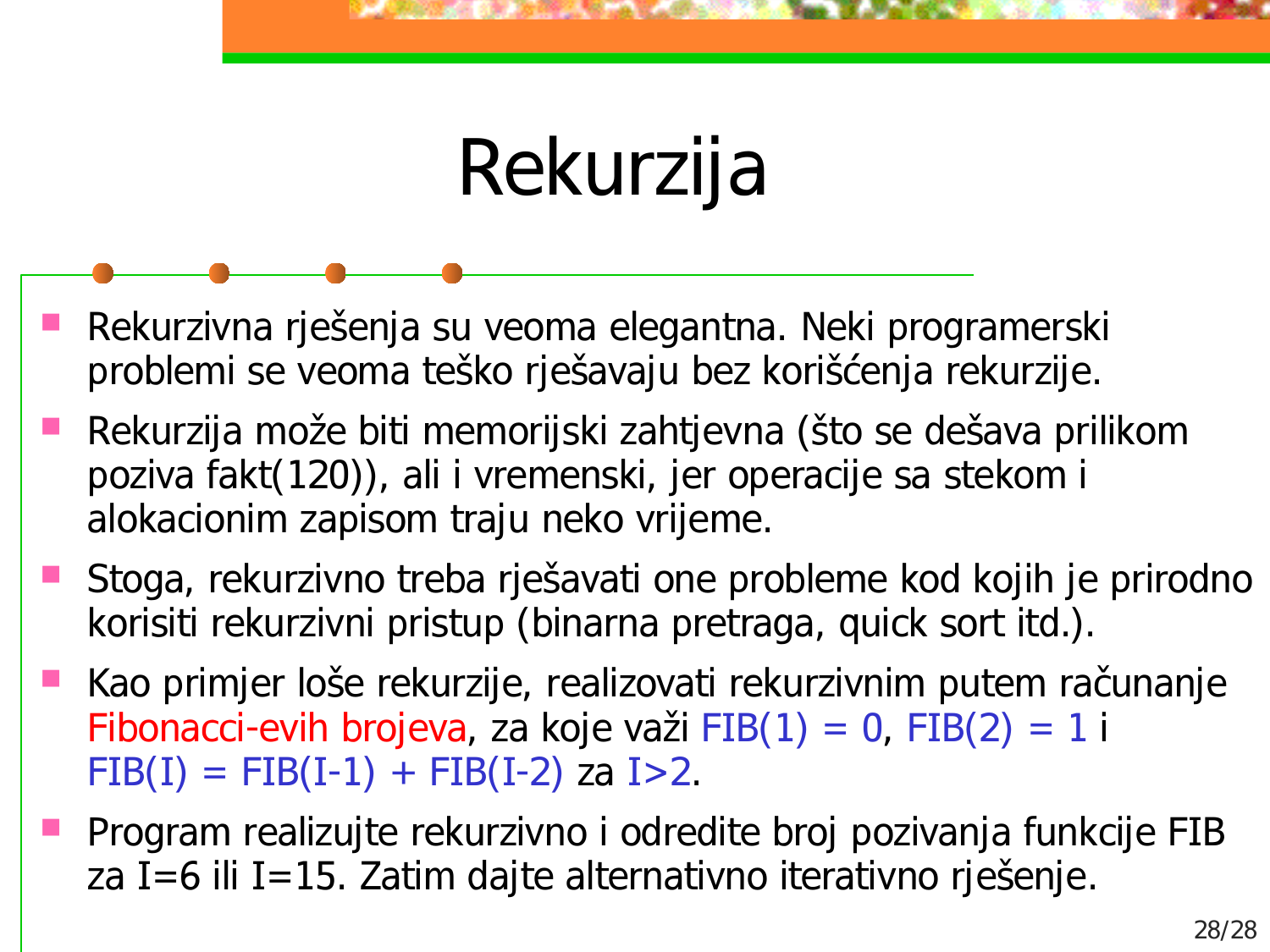

# Rekurzija
Rekurzivna rješenja su veoma elegantna. Neki programerski problemi se veoma teško rješavaju bez korišćenja rekurzije.
Rekurzija može biti memorijski zahtjevna (što se dešava prilikom poziva fakt(120)), ali i vremenski, jer operacije sa stekom i alokacionim zapisom traju neko vrijeme.
Stoga, rekurzivno treba rješavati one probleme kod kojih je prirodno korisiti rekurzivni pristup (binarna pretraga, quick sort itd.).
Kao primjer loše rekurzije, realizovati rekurzivnim putem računanje Fibonacci-evih brojeva, za koje važi FIB(1) = 0, FIB(2) = 1 i
FIB(I) = FIB(I-1) + FIB(I-2) za I>2.
Program realizujte rekurzivno i odredite broj pozivanja funkcije FIB za I=6 ili I=15. Zatim dajte alternativno iterativno rješenje.
28/28